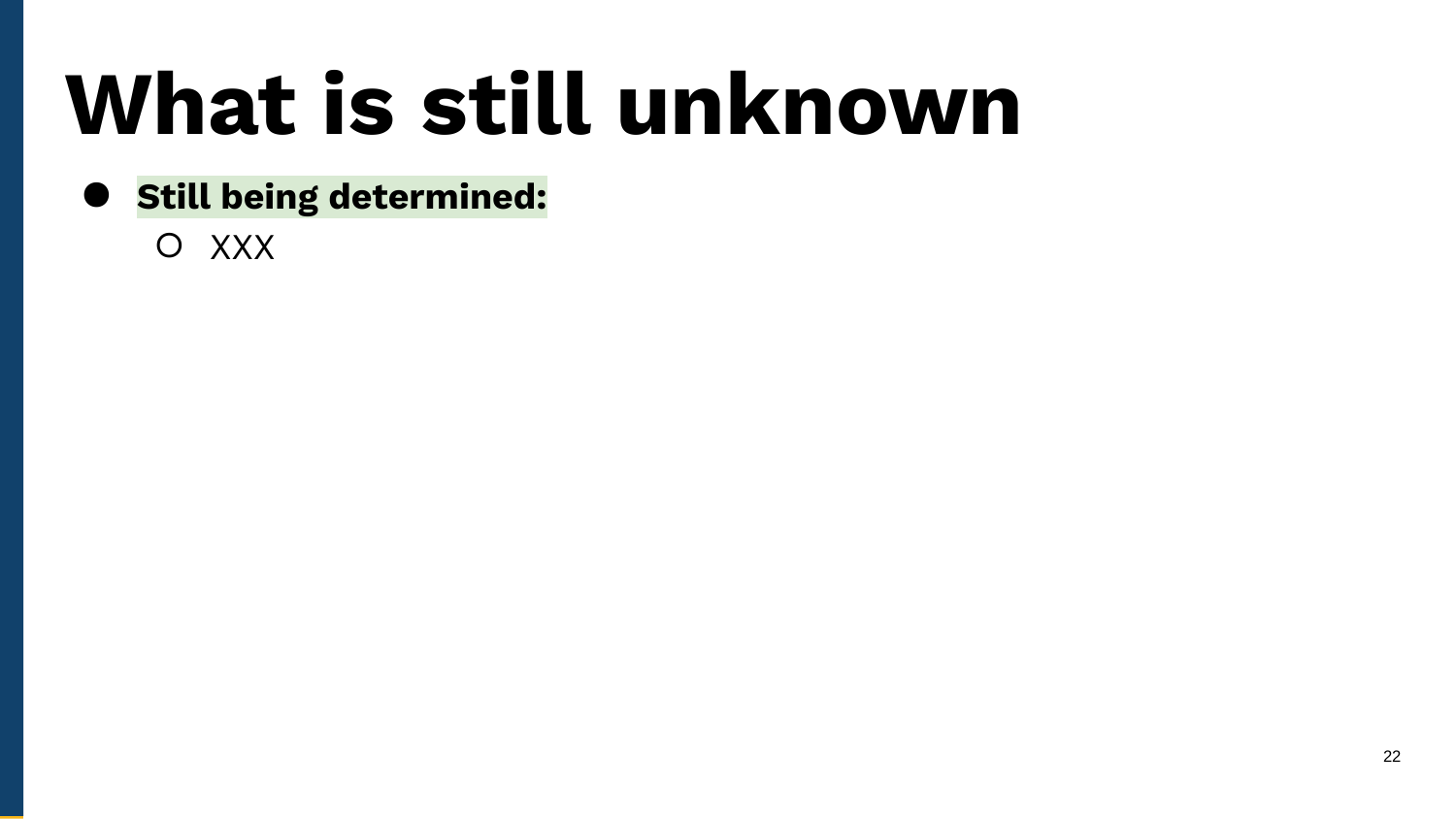

What is still unknown
Still being determined:
XXX

22